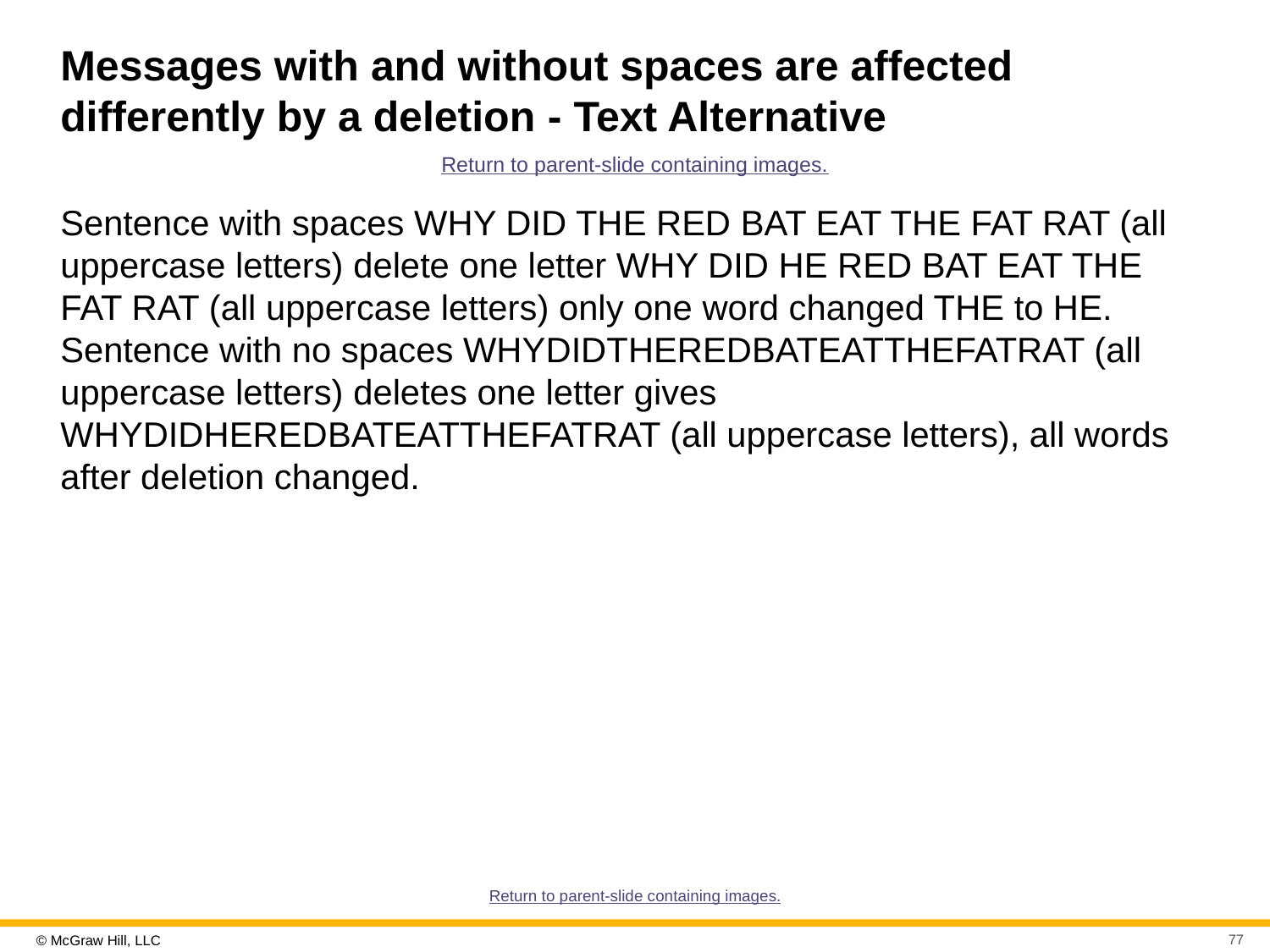

# Messages with and without spaces are affected differently by a deletion - Text Alternative
Return to parent-slide containing images.
Sentence with spaces WHY DID THE RED BAT EAT THE FAT RAT (all uppercase letters) delete one letter WHY DID HE RED BAT EAT THE FAT RAT (all uppercase letters) only one word changed THE to HE. Sentence with no spaces WHYDIDTHEREDBATEATTHEFATRAT (all uppercase letters) deletes one letter gives  WHYDIDHEREDBATEATTHEFATRAT (all uppercase letters), all words after deletion changed.
Return to parent-slide containing images.
77